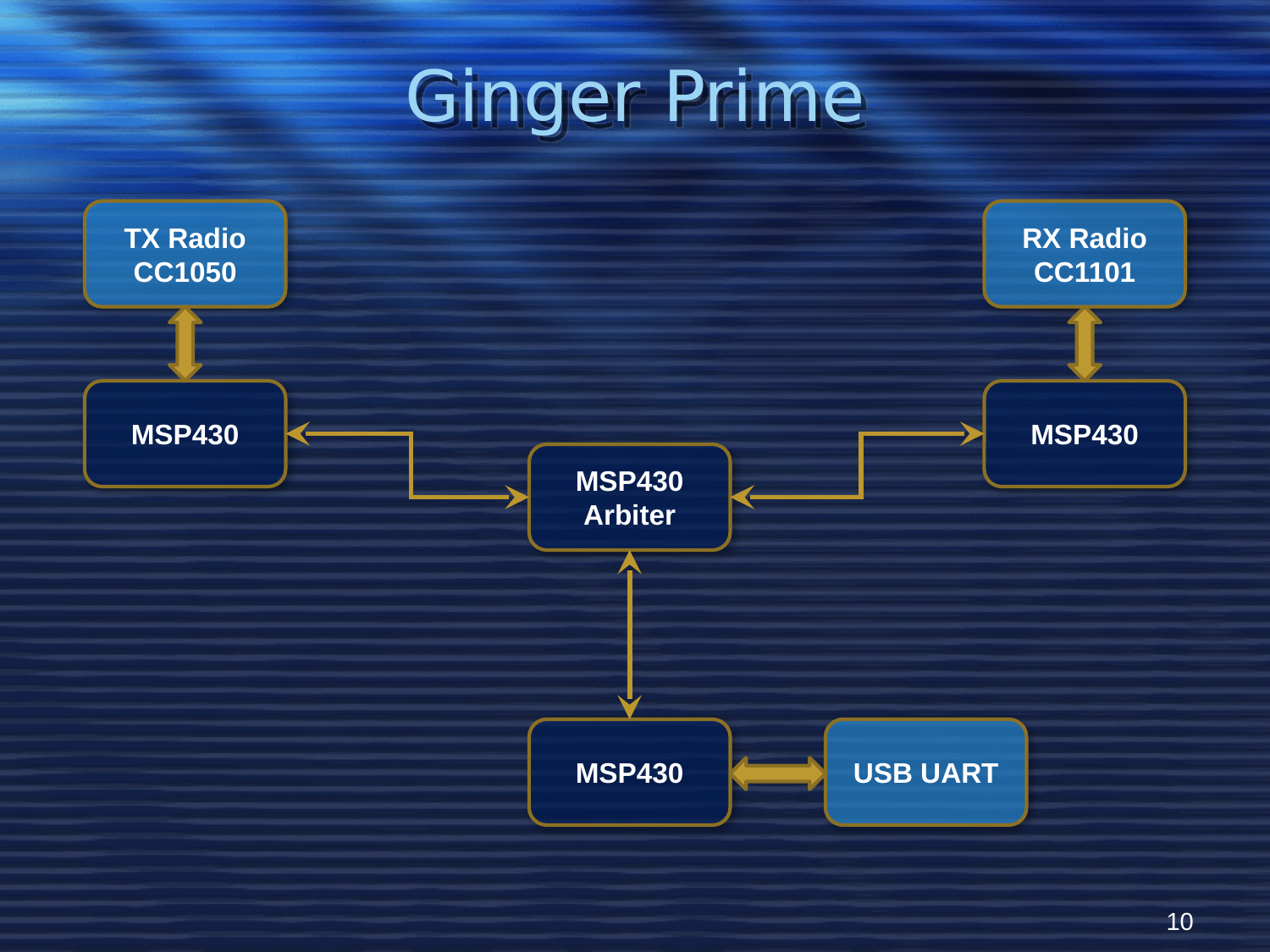

# Ginger Prime
TX Radio
CC1050
RX Radio
CC1101

MSP430
MSP430
MSP430
Arbiter
MSP430
USB UART

10